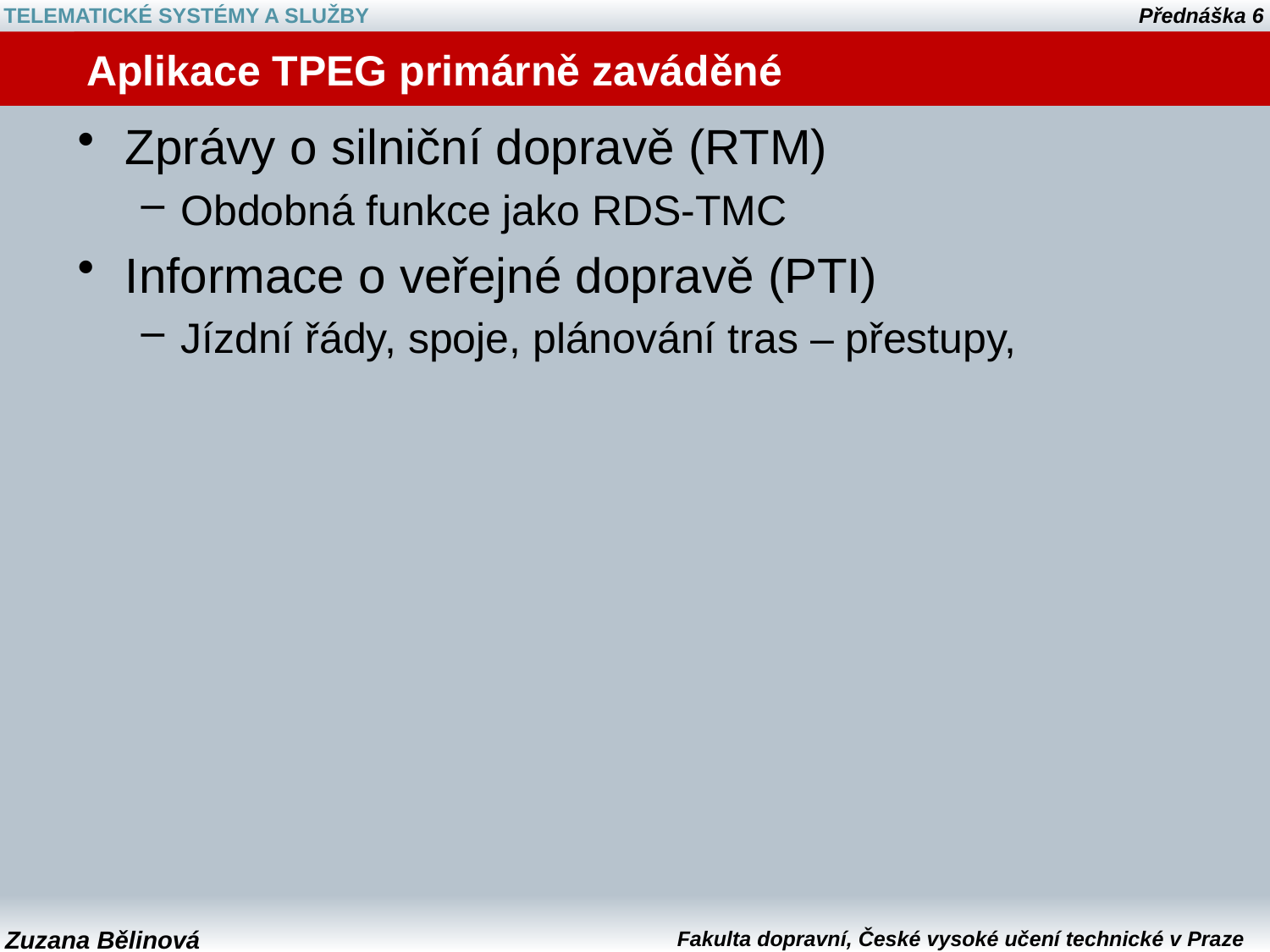

# Aplikace TPEG primárně zaváděné
Zprávy o silniční dopravě (RTM)
Obdobná funkce jako RDS-TMC
Informace o veřejné dopravě (PTI)
Jízdní řády, spoje, plánování tras – přestupy,